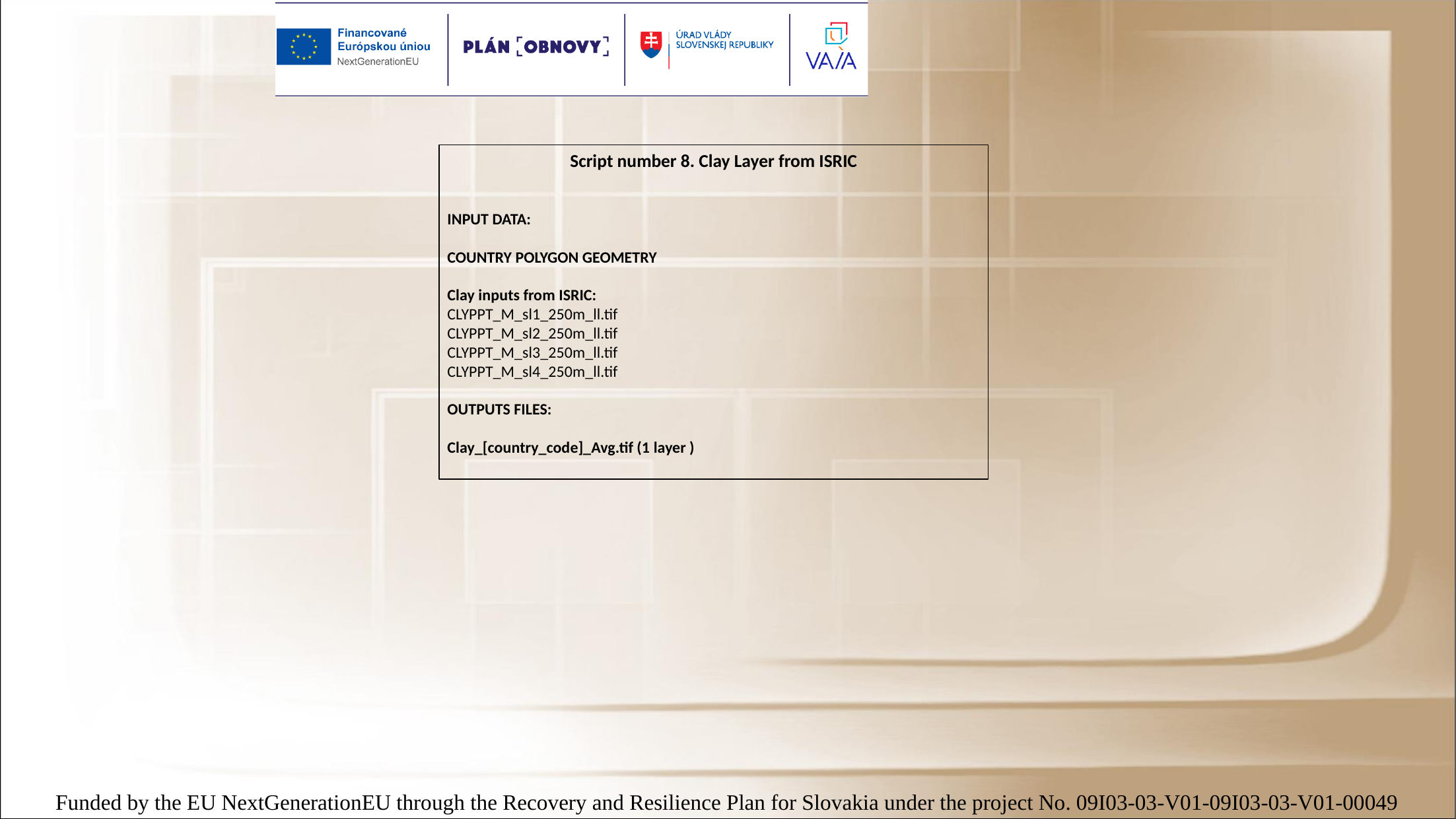

Script number 8. Clay Layer from ISRIC

INPUT DATA:

COUNTRY POLYGON GEOMETRY

Clay inputs from ISRIC:
CLYPPT_M_sl1_250m_ll.tif
CLYPPT_M_sl2_250m_ll.tif
CLYPPT_M_sl3_250m_ll.tif
CLYPPT_M_sl4_250m_ll.tif

OUTPUTS FILES:

Clay_[country_code]_Avg.tif (1 layer )